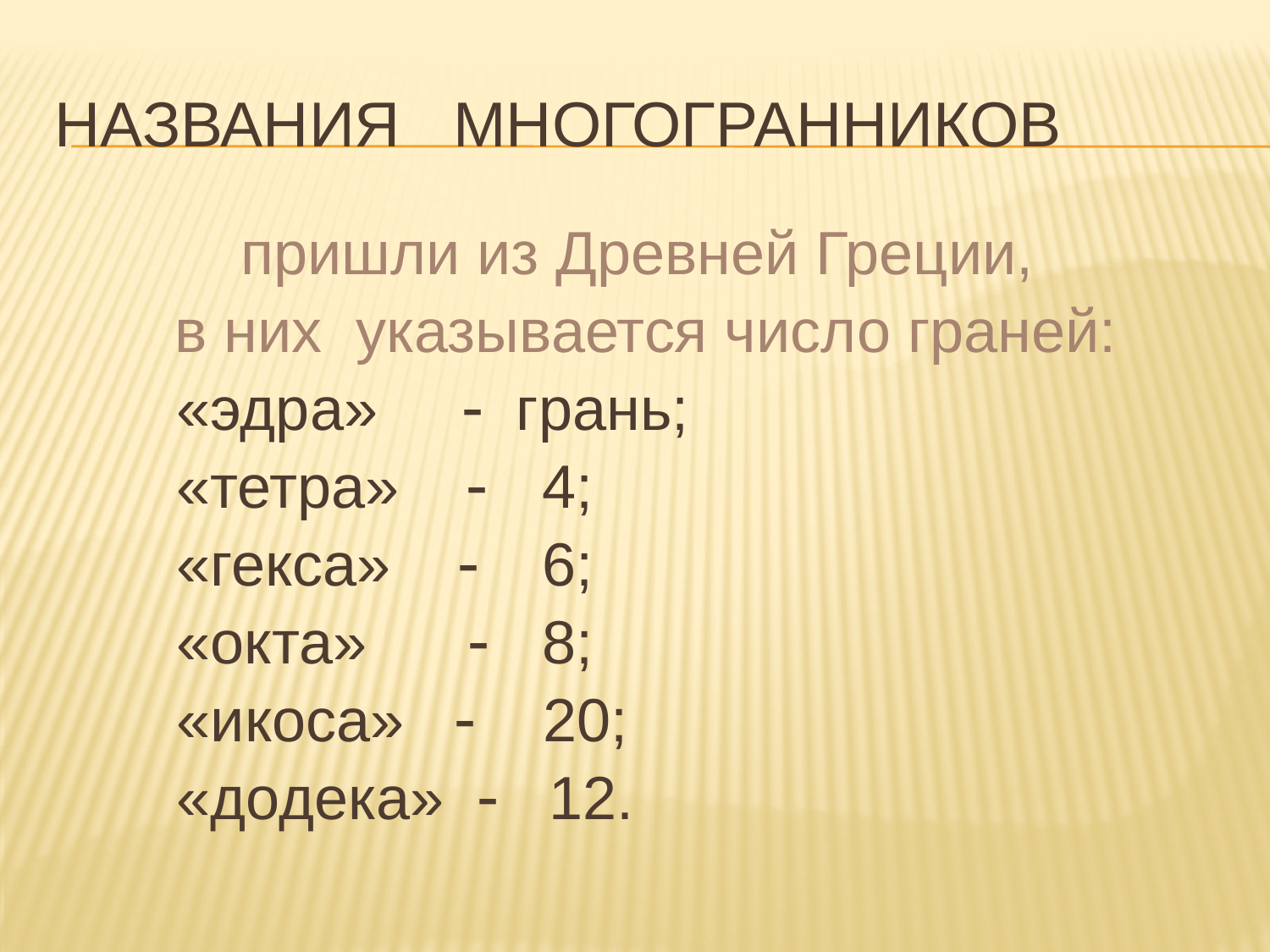

# Названия   многогранников
пришли из Древней Греции,
в них  указывается число граней:
			«эдра»     −  грань;
			«тетра»    −	4;
			«гекса»    − 	6;
			«окта»      − 	8;
			«икоса»   −    20;
			«додека»  −   12.